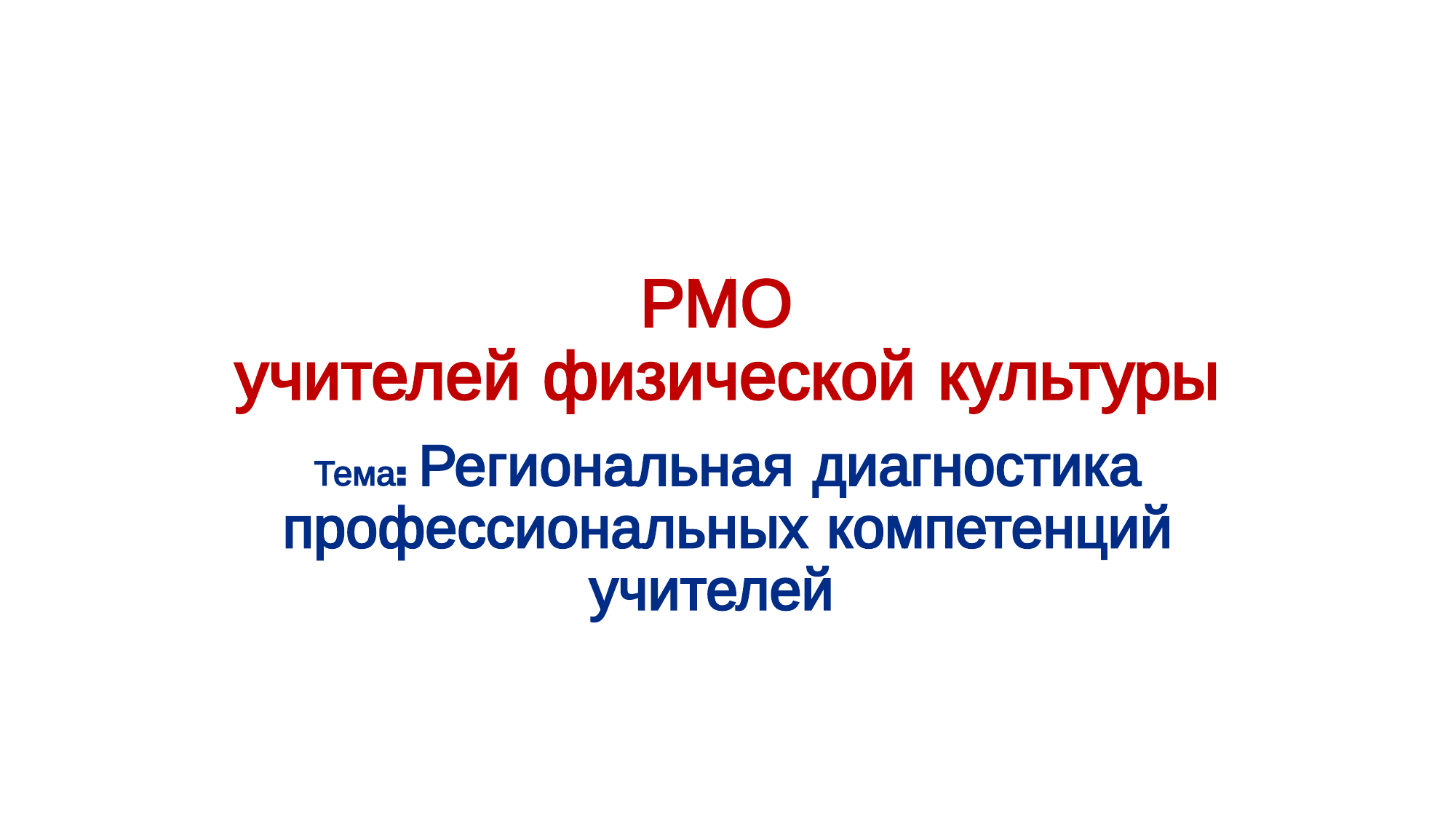

# РМО учителей физической культуры
Тема: Региональная диагностика профессиональных компетенций учителей